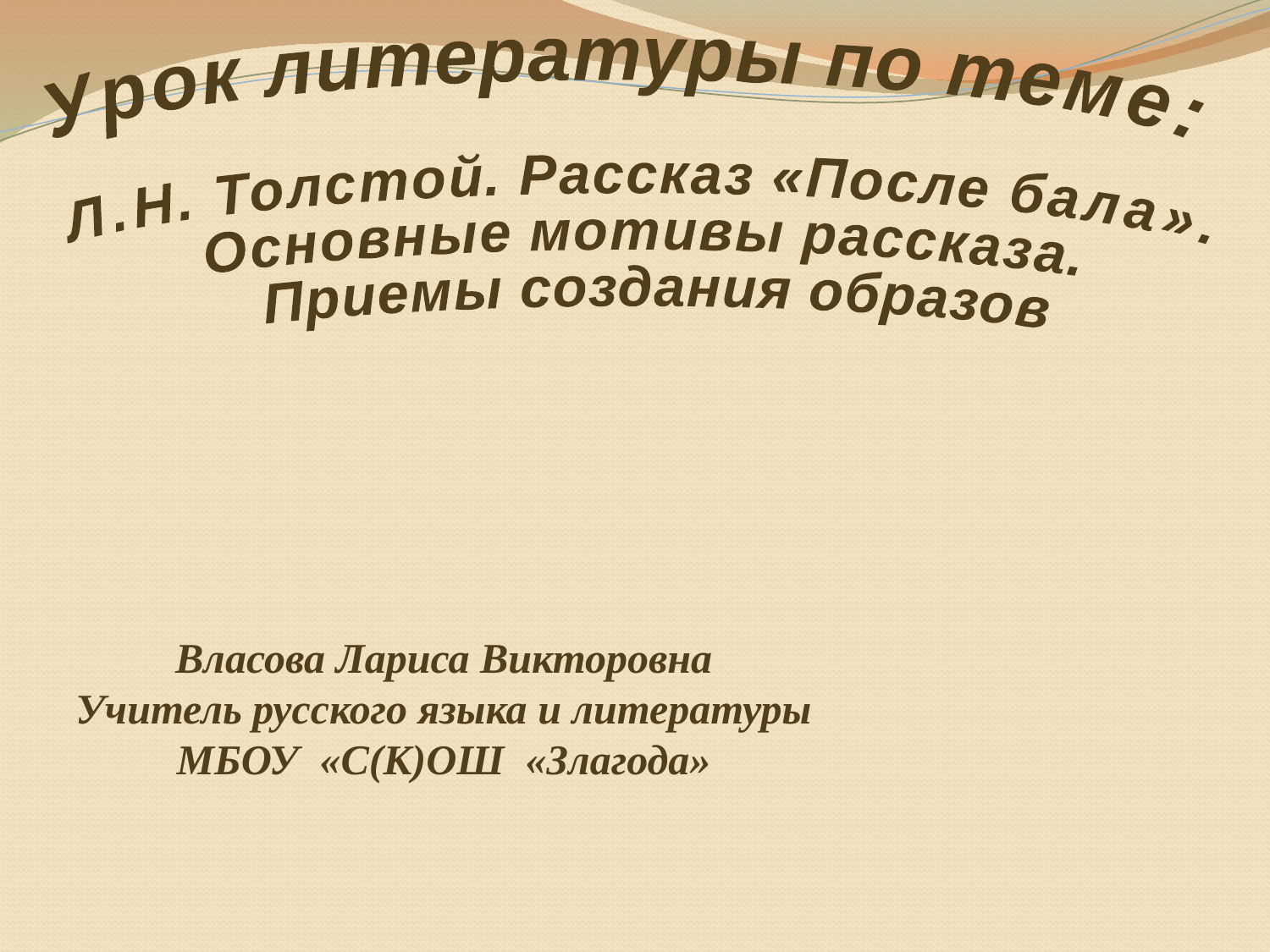

Урок литературы по теме:

Л.Н. Толстой. Рассказ «После бала».
Основные мотивы рассказа.
 Приемы создания образов

Власова Лариса Викторовна
Учитель русского языка и литературы
МБОУ  «С(К)ОШ  «Злагода»